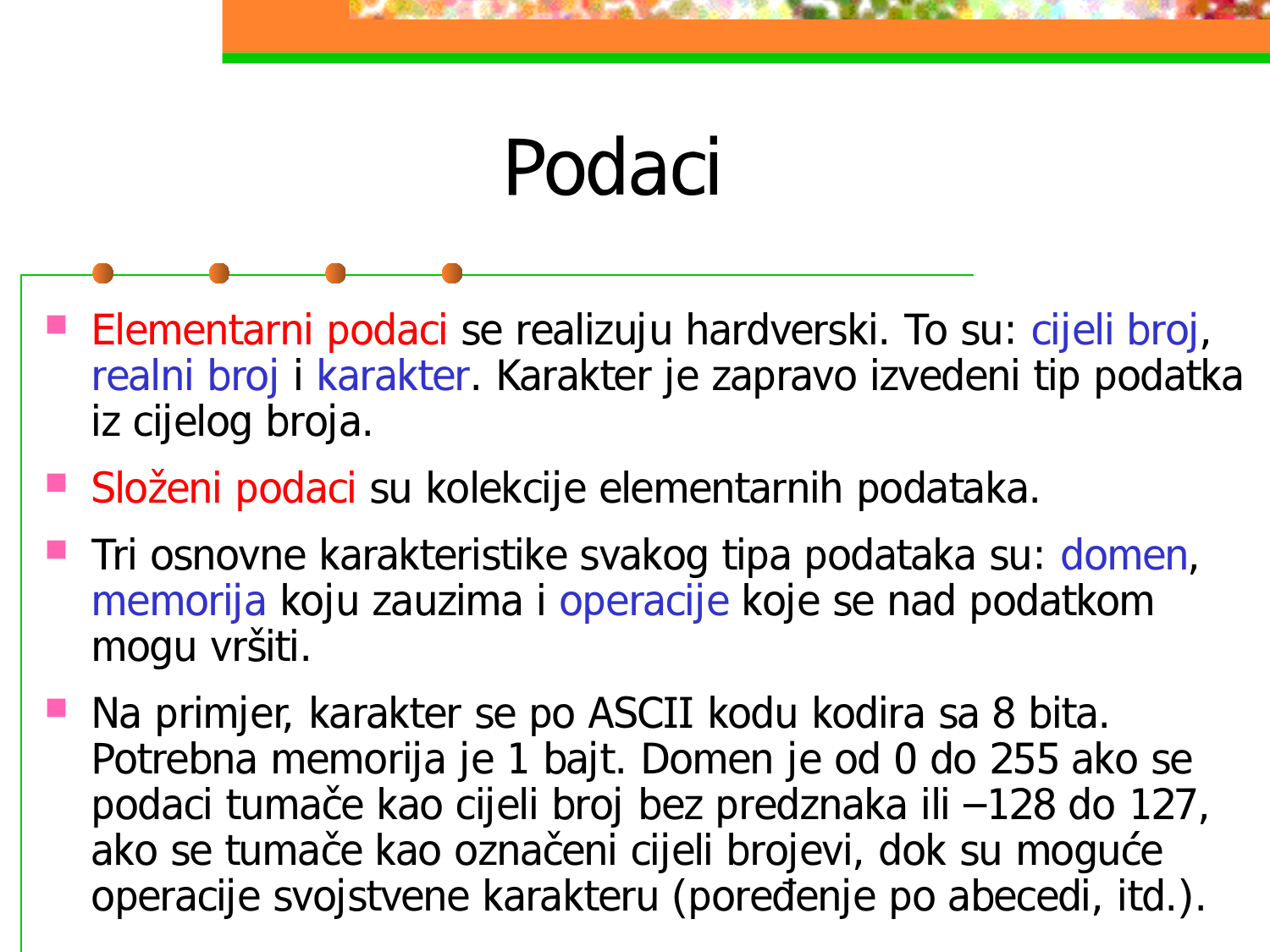

# Podaci
Elementarni podaci se realizuju hardverski. To su: cijeli broj, realni broj i karakter. Karakter je zapravo izvedeni tip podatka iz cijelog broja.
Složeni podaci su kolekcije elementarnih podataka.
Tri osnovne karakteristike svakog tipa podataka su: domen, memorija koju zauzima i operacije koje se nad podatkom mogu vršiti.
Na primjer, karakter se po ASCII kodu kodira sa 8 bita. Potrebna memorija je 1 bajt. Domen je od 0 do 255 ako se podaci tumače kao cijeli broj bez predznaka ili –128 do 127, ako se tumače kao označeni cijeli brojevi, dok su moguće operacije svojstvene karakteru (poređenje po abecedi, itd.).